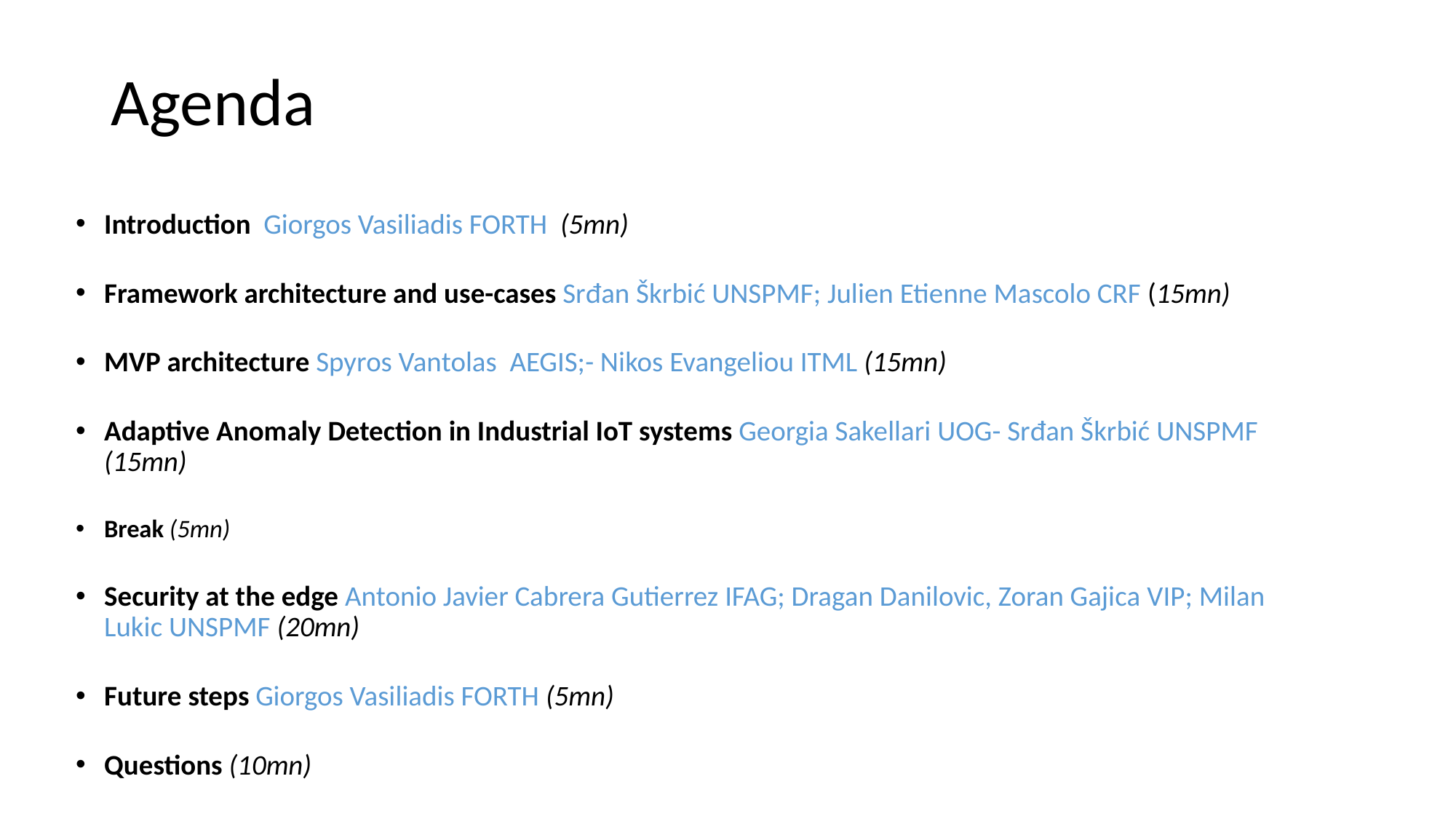

# Agenda
Introduction  Giorgos Vasiliadis FORTH  (5mn)

Framework architecture and use-cases Srđan Škrbić UNSPMF; Julien Etienne Mascolo CRF (15mn)

MVP architecture Spyros Vantolas  AEGIS;- Nikos Evangeliou ITML (15mn)

Adaptive Anomaly Detection in Industrial IoT systems Georgia Sakellari UOG- Srđan Škrbić UNSPMF (15mn)

Break (5mn)

Security at the edge Antonio Javier Cabrera Gutierrez IFAG; Dragan Danilovic, Zoran Gajica VIP; Milan Lukic UNSPMF (20mn)

Future steps Giorgos Vasiliadis FORTH (5mn)

Questions (10mn)